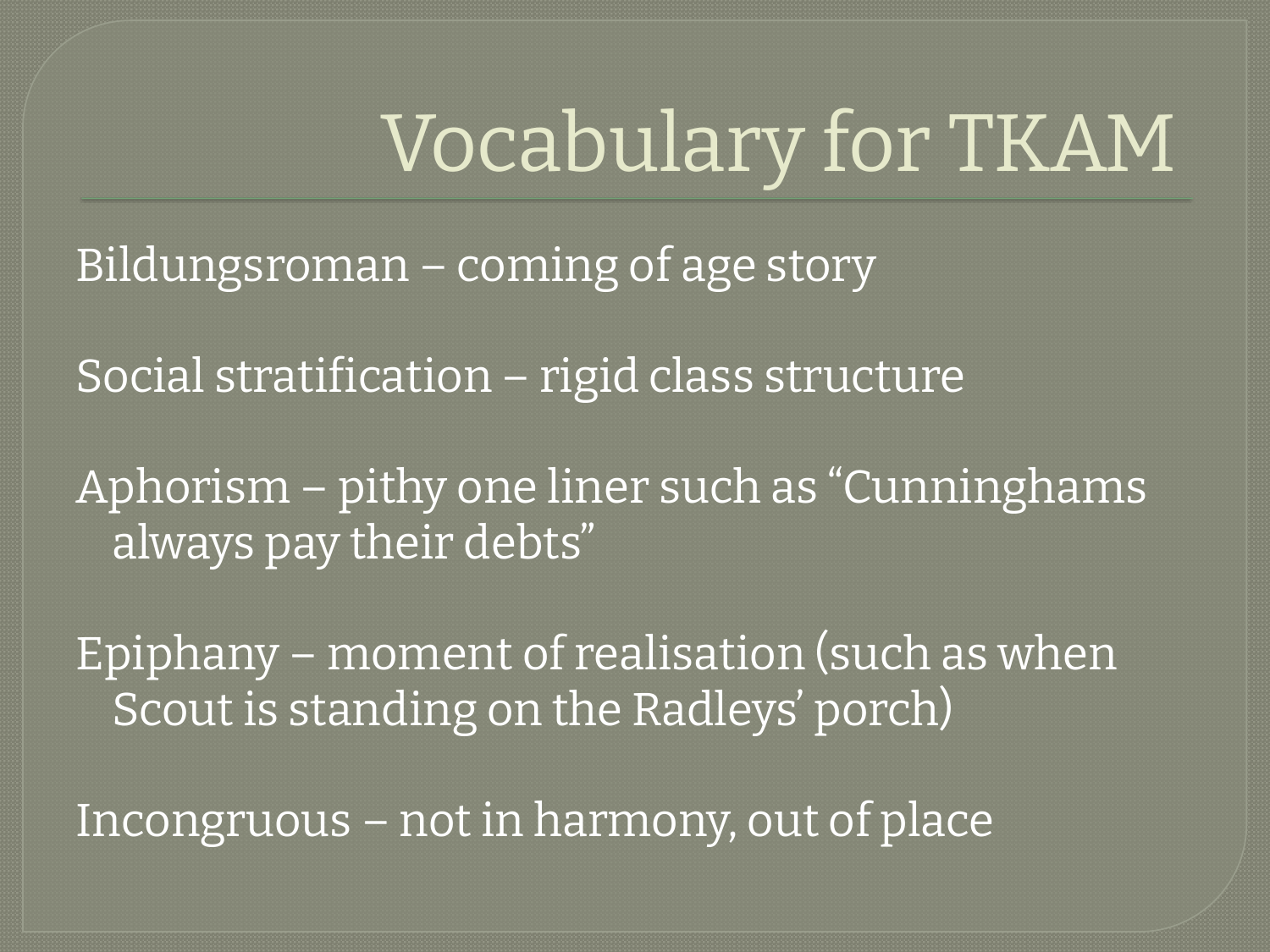

# Vocabulary for TKAM
Bildungsroman – coming of age story

Social stratification – rigid class structure

Aphorism – pithy one liner such as “Cunninghams always pay their debts”

Epiphany – moment of realisation (such as when Scout is standing on the Radleys’ porch)

Incongruous – not in harmony, out of place